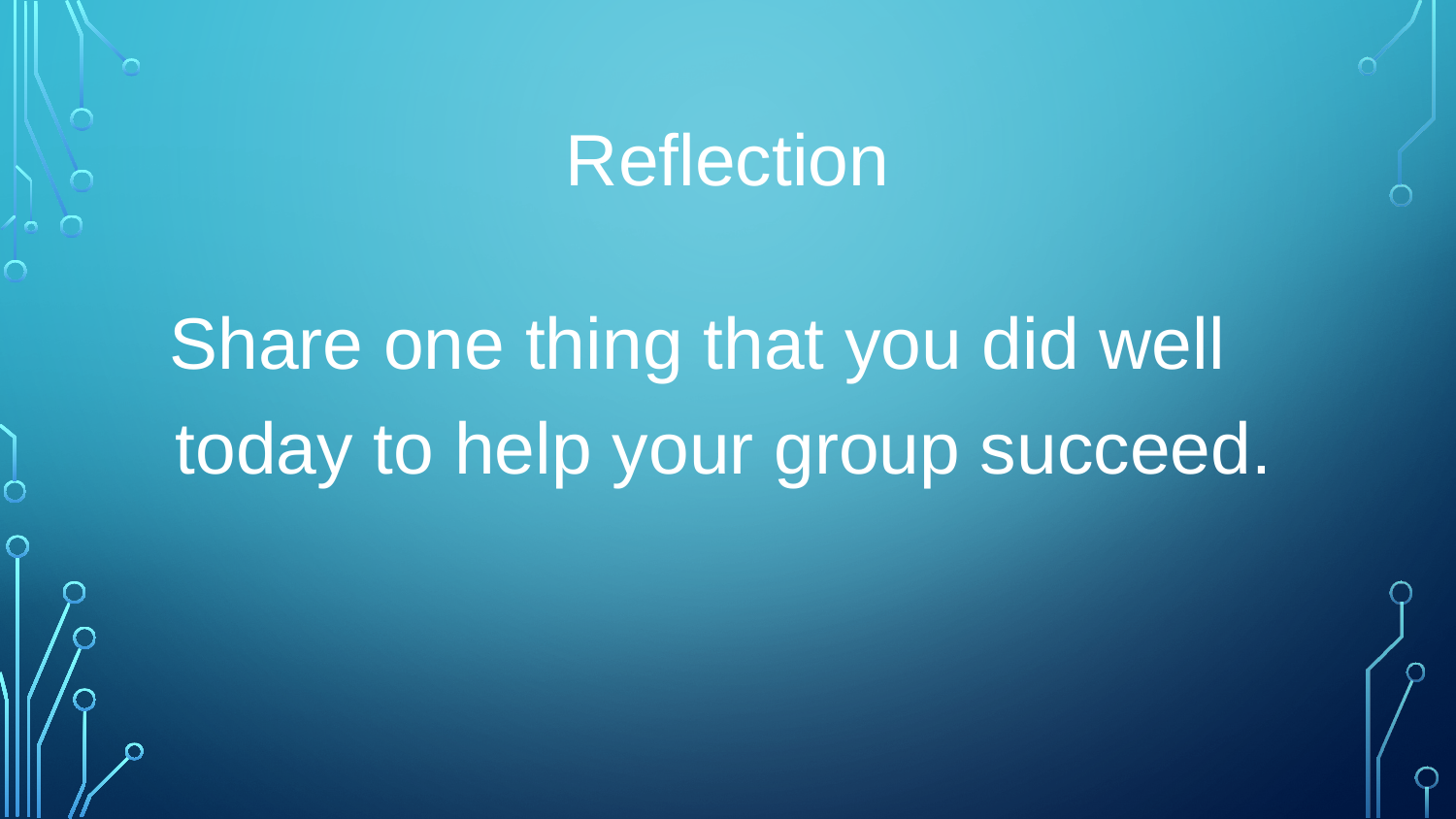

# Reflection
Share one thing that you did well today to help your group succeed.